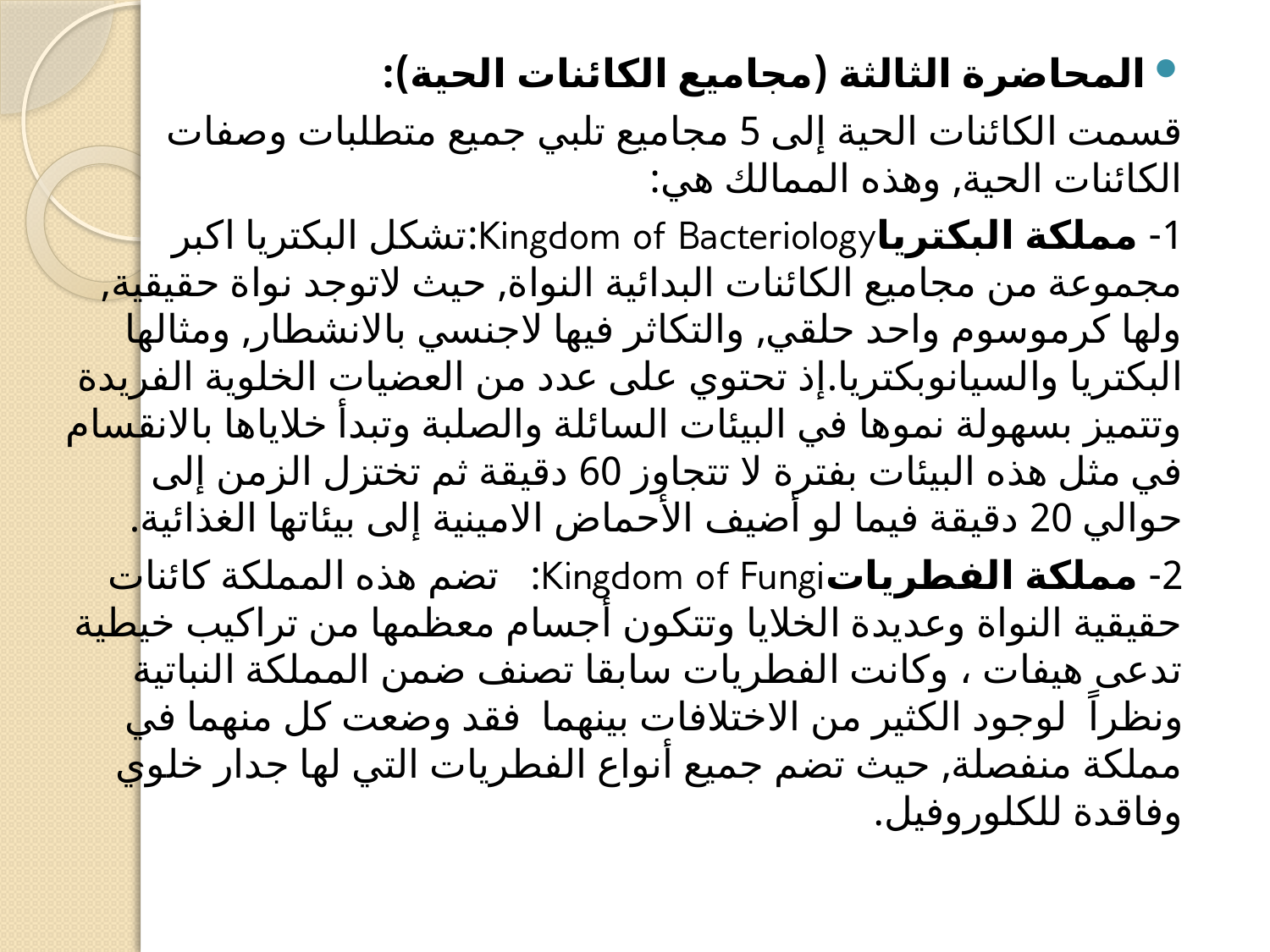

#
المحاضرة الثالثة (مجاميع الكائنات الحية):
قسمت الكائنات الحية إلى 5 مجاميع تلبي جميع متطلبات وصفات الكائنات الحية, وهذه الممالك هي:
1- مملكة البكترياKingdom of Bacteriology:تشكل البكتريا اكبر مجموعة من مجاميع الكائنات البدائية النواة, حيث لاتوجد نواة حقيقية, ولها كرموسوم واحد حلقي, والتكاثر فيها لاجنسي بالانشطار, ومثالها البكتريا والسيانوبكتريا.إذ تحتوي على عدد من العضيات الخلوية الفريدة وتتميز بسهولة نموها في البيئات السائلة والصلبة وتبدأ خلاياها بالانقسام في مثل هذه البيئات بفترة لا تتجاوز 60 دقيقة ثم تختزل الزمن إلى حوالي 20 دقيقة فيما لو أضيف الأحماض الامينية إلى بيئاتها الغذائية.
2- مملكة الفطرياتKingdom of Fungi:   تضم هذه المملكة كائنات حقيقية النواة وعديدة الخلايا وتتكون أجسام معظمها من تراكيب خيطية تدعى هيفات ، وكانت الفطريات سابقا تصنف ضمن المملكة النباتية ونظراً  لوجود الكثير من الاختلافات بينهما  فقد وضعت كل منهما في مملكة منفصلة, حيث تضم جميع أنواع الفطريات التي لها جدار خلوي وفاقدة للكلوروفيل.